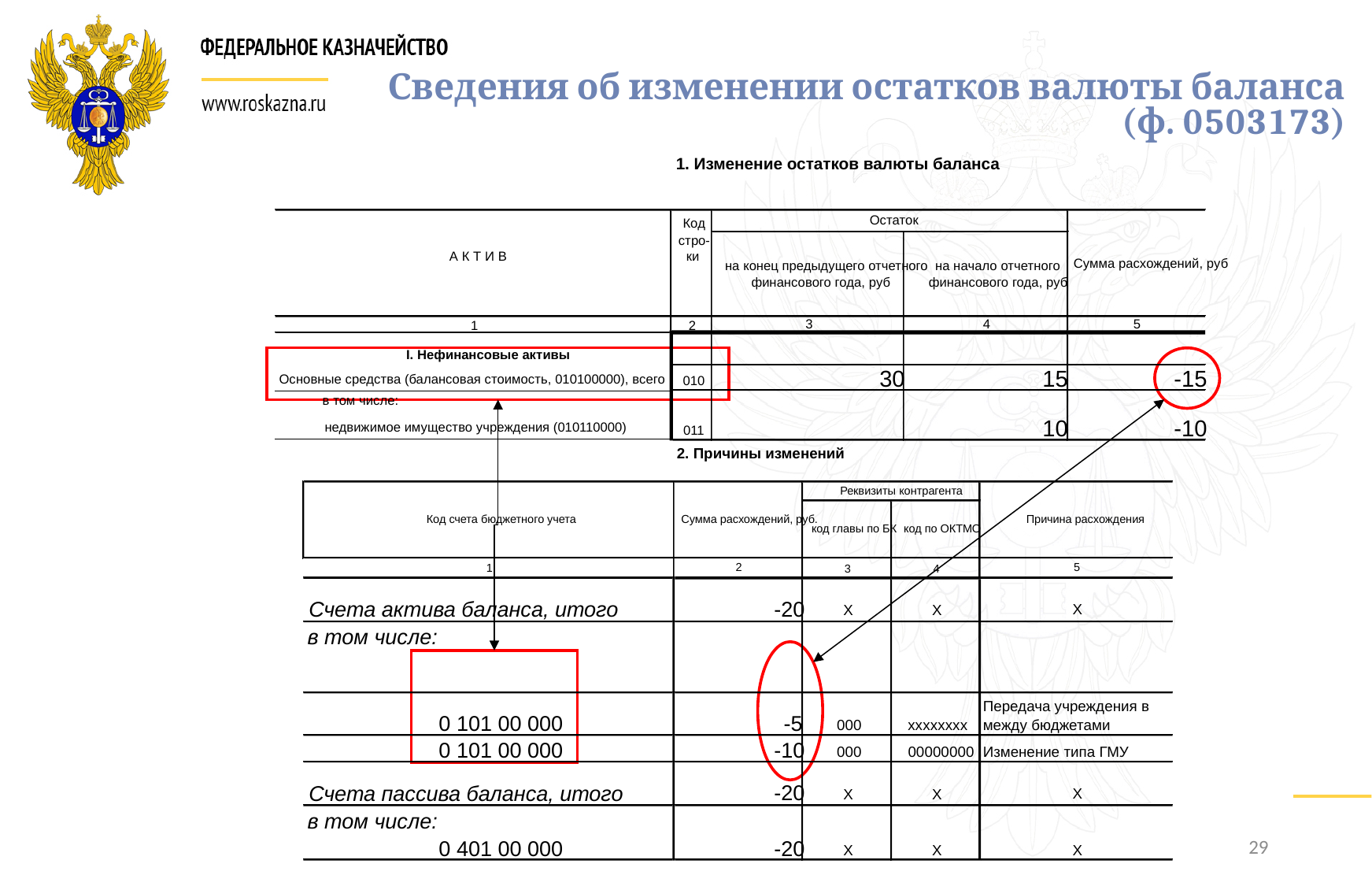

# Сведения об изменении остатков валюты баланса (ф. 0503173)

1. Изменение остатков валюты баланса

Остаток
Код

стро-

А К Т И В
ки
Сумма расхождений, руб
на конец предыдущего отчетного
на начало отчетного
финансового года, руб
финансового года, руб

3
4
5
1
2

I. Нефинансовые активы

30
15
-15
Основные средства (балансовая стоимость, 010100000), всего
010

в том числе:
10
-10
недвижимое имущество учреждения (010110000)
011

2. Причины изменений

Реквизиты контрагента

Код счета бюджетного учета
Сумма расхождений, руб.
Причина расхождения
код главы по БК
код по ОКТМО

2
5
1
3
4

-20
Счета актива баланса, итого
Х
Х
Х

в том числе:

Передача учреждения в
0 101 00 000
-5
000
хххххххх
между бюджетами

0 101 00 000
-10
000
00000000
Изменение типа ГМУ

-20
Счета пассива баланса, итого
Х
Х
Х

в том числе:
0 401 00 000
-20
Х
Х
Х

29